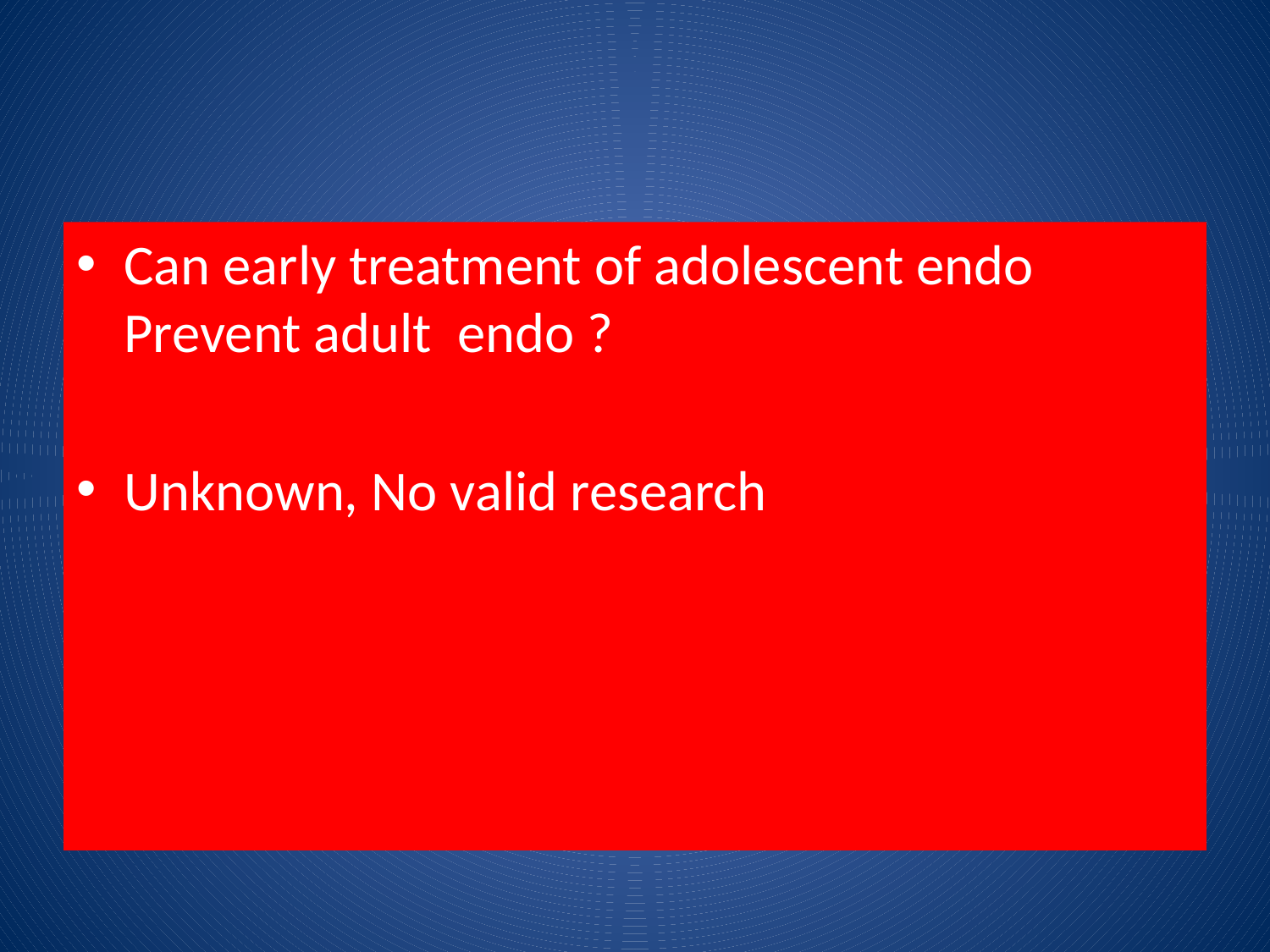

#
Can early treatment of adolescent endo Prevent adult  endo ?

Unknown, No valid research